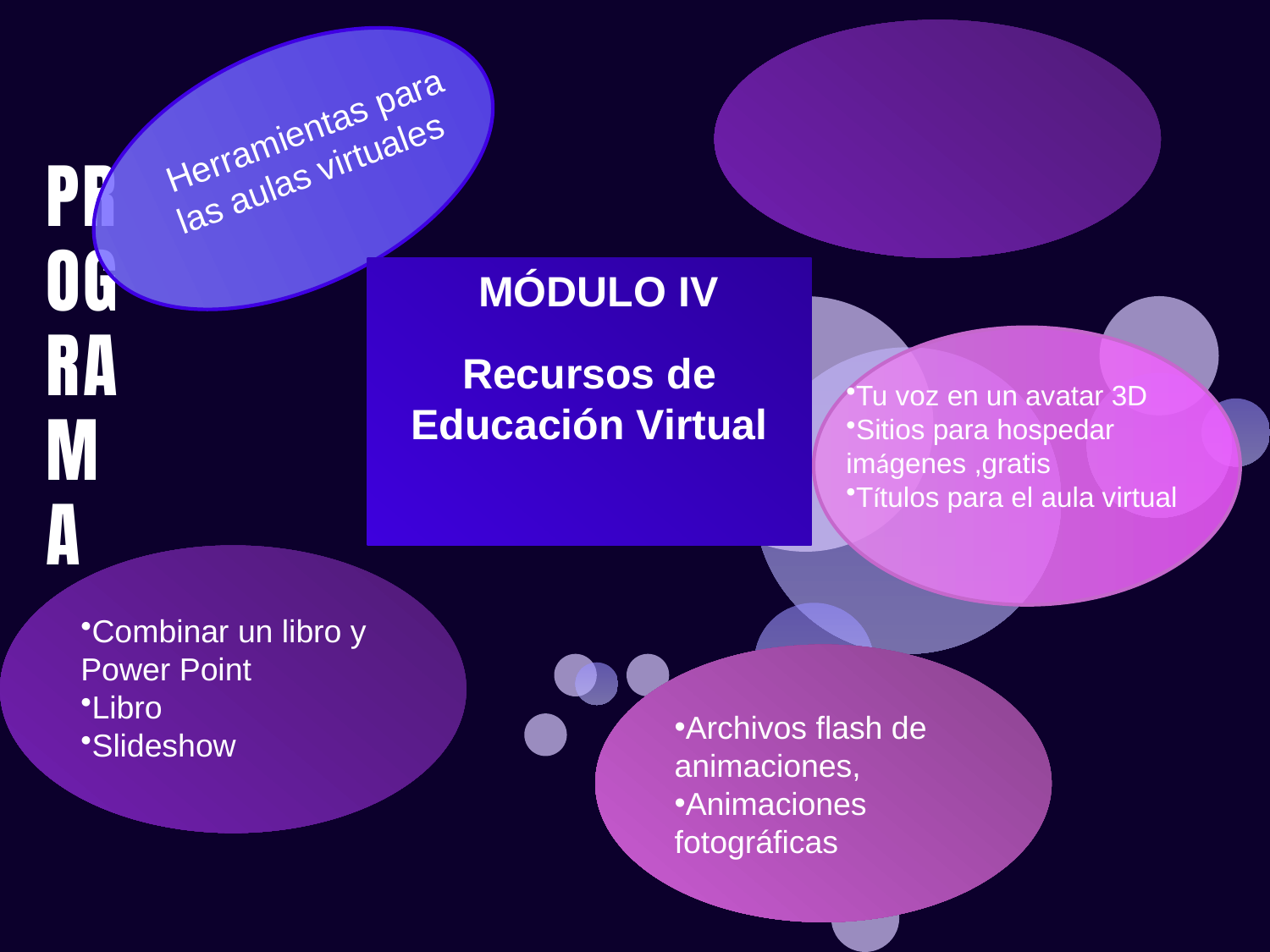

Exponer imágenes,
videos,
Enlazando videos Yuotube

 Herramientas para las aulas virtuales
# PROGRAMA
 MÓDULO IV
Recursos de Educación Virtual

Tu voz en un avatar 3D
Sitios para hospedar imágenes ,gratis
Títulos para el aula virtual

Combinar un libro y Power Point
Libro
Slideshow

Archivos flash de animaciones,
Animaciones fotográficas